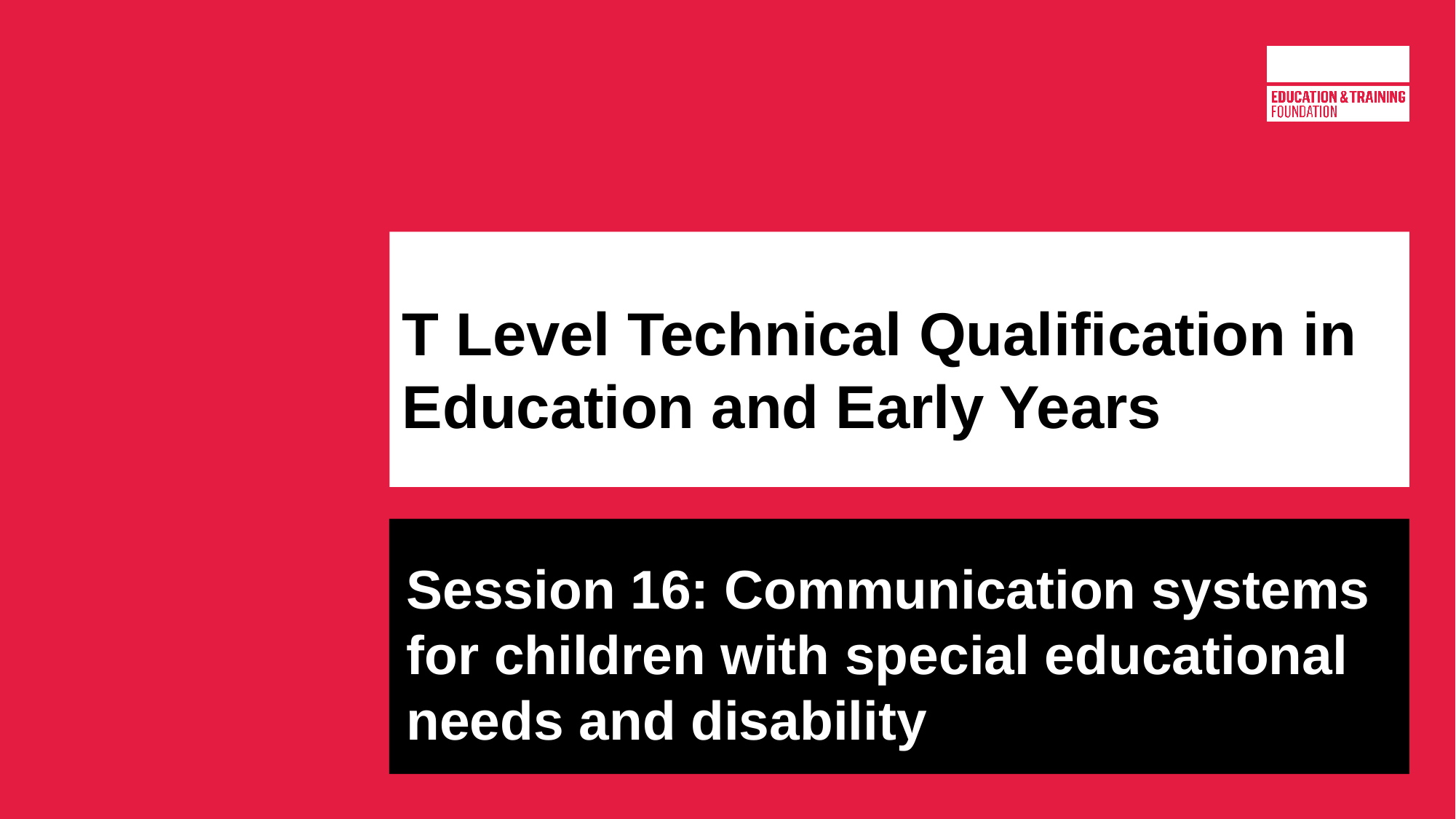

# T Level Technical Qualification in Education and Early Years
Session 16: Communication systems for children with special educational needs and disability